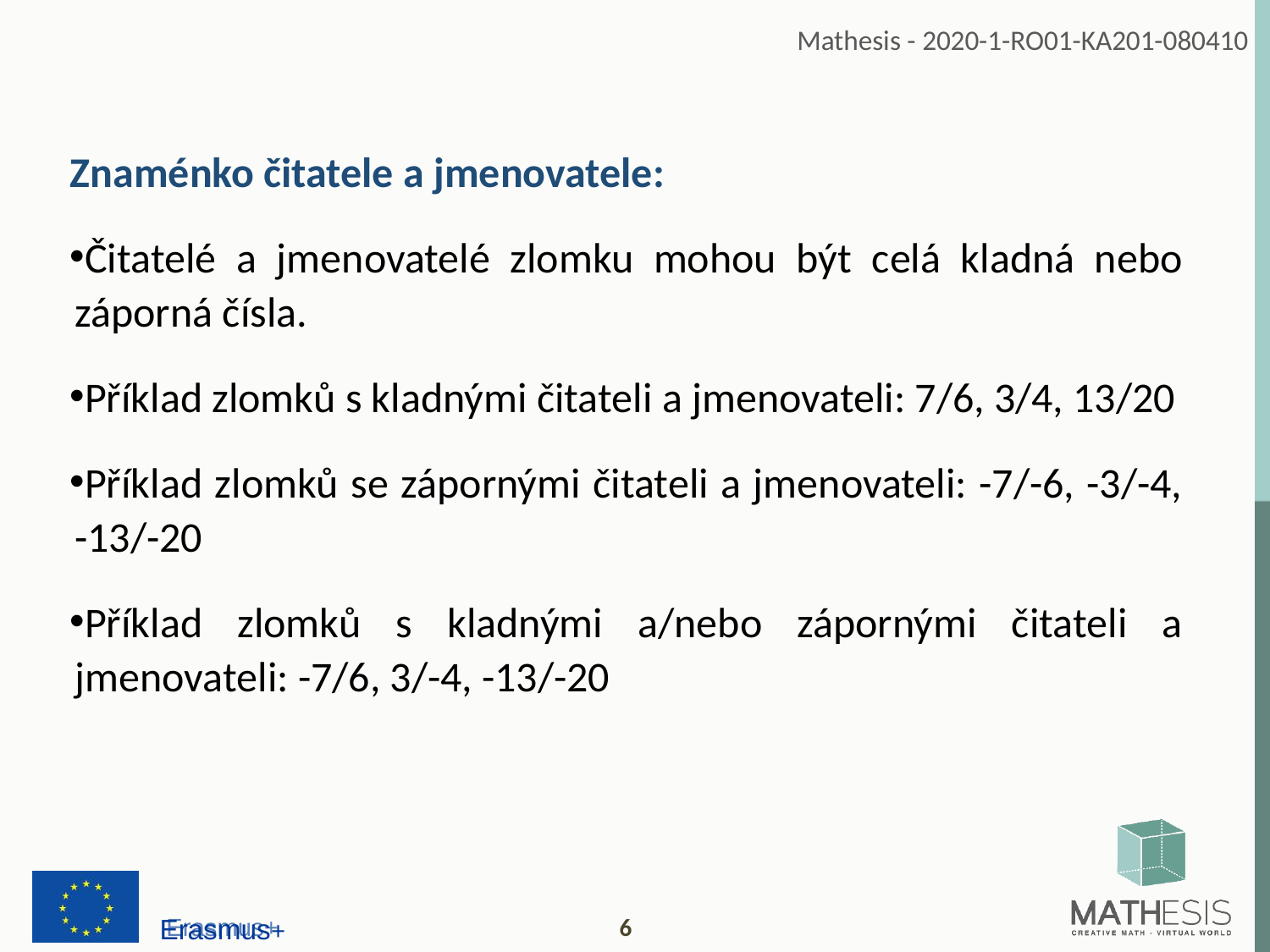

Znaménko čitatele a jmenovatele:
Čitatelé a jmenovatelé zlomku mohou být celá kladná nebo záporná čísla.
Příklad zlomků s kladnými čitateli a jmenovateli: 7/6, 3/4, 13/20
Příklad zlomků se zápornými čitateli a jmenovateli: -7/-6, -3/-4, -13/-20
Příklad zlomků s kladnými a/nebo zápornými čitateli a jmenovateli: -7/6, 3/-4, -13/-20